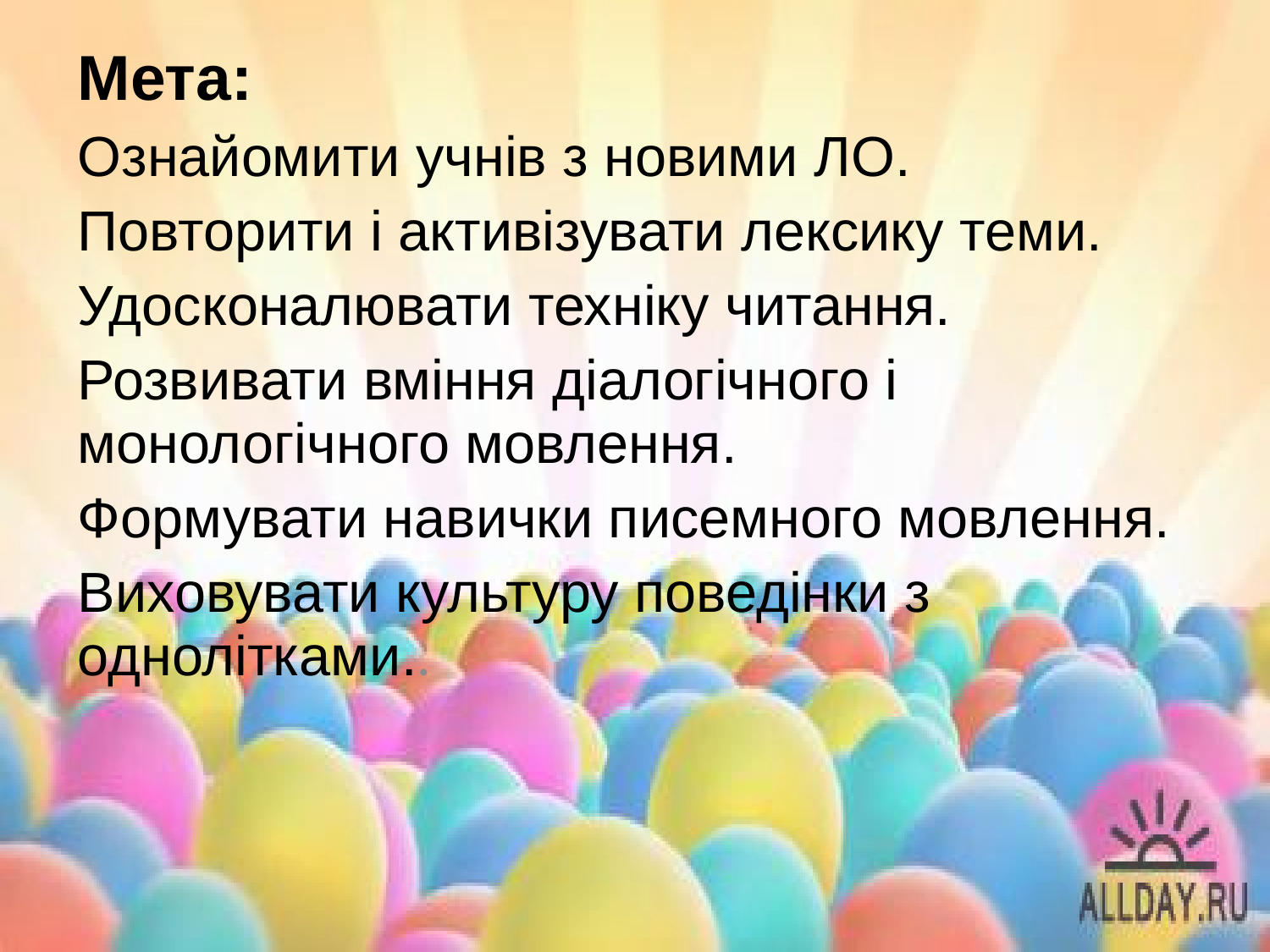

Мета:
Ознайомити учнів з новими ЛО.
Повторити і активізувати лексику теми.
Удосконалювати техніку читання.
Розвивати вміння діалогічного і монологічного мовлення.
Формувати навички писемного мовлення.
Виховувати культуру поведінки з однолітками..